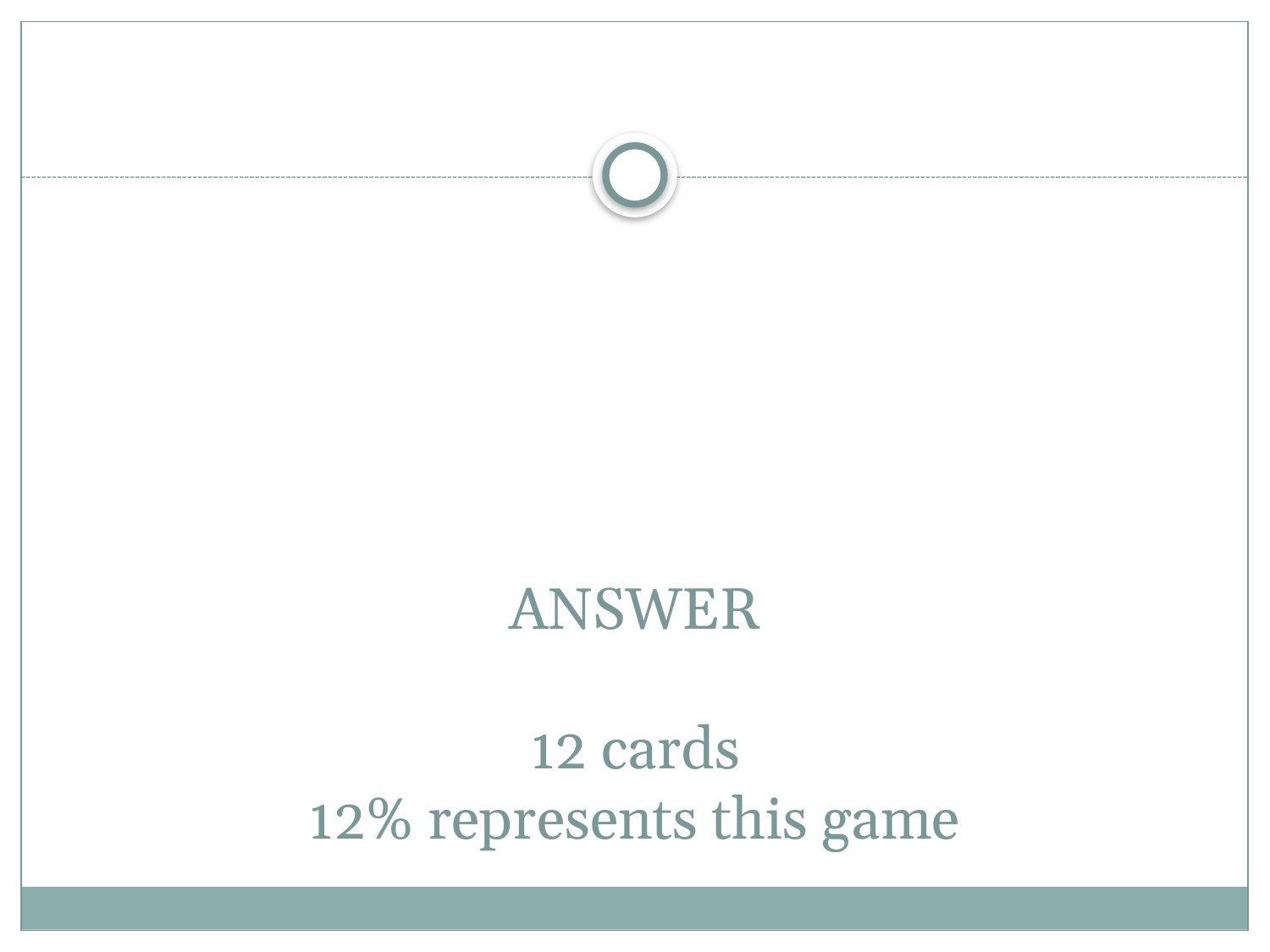

# ANSWER 12 cards 12% represents this game